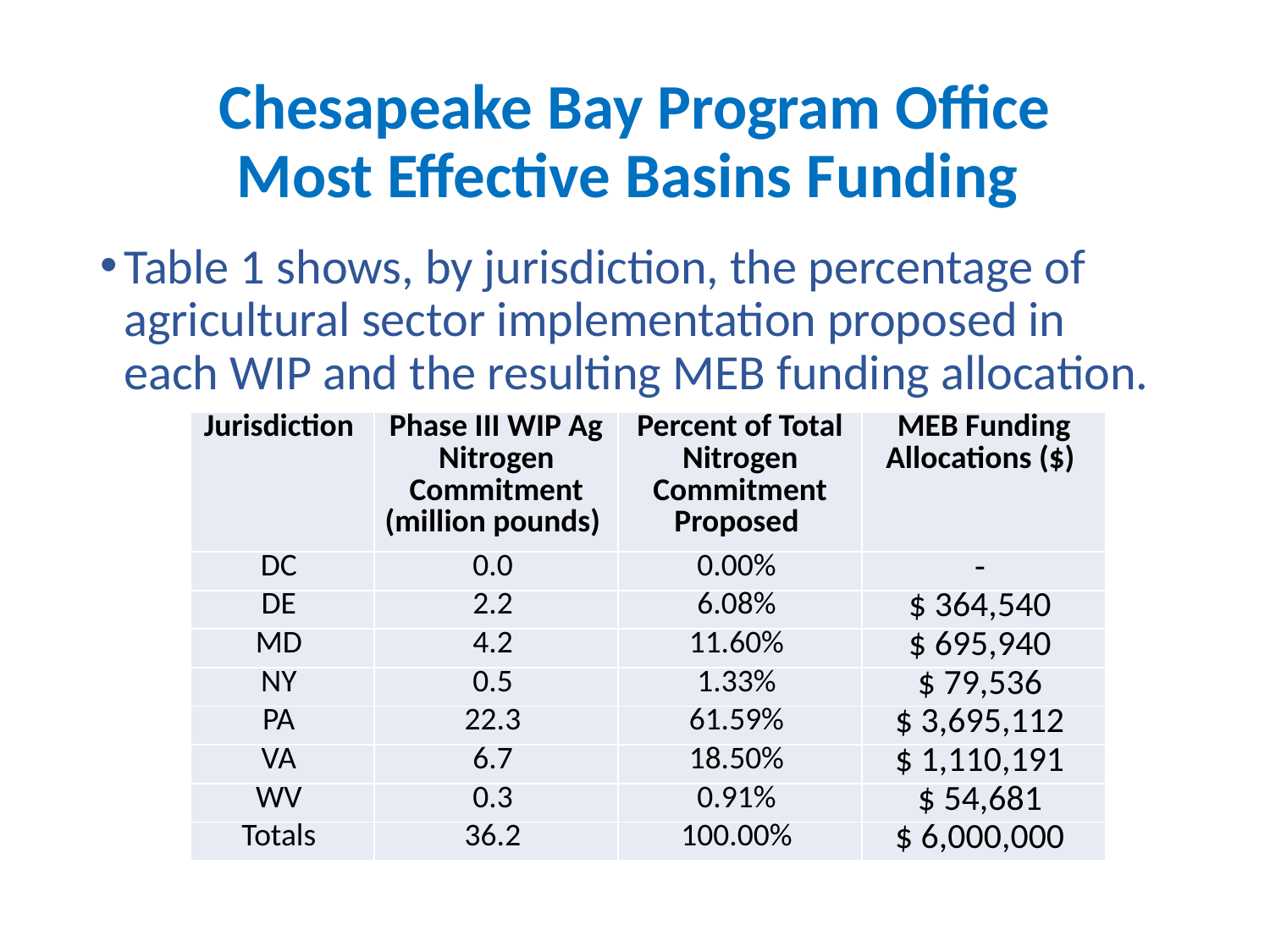

# Chesapeake Bay Program Office Most Effective Basins Funding
Table 1 shows, by jurisdiction, the percentage of agricultural sector implementation proposed in each WIP and the resulting MEB funding allocation.

| Jurisdiction | Phase III WIP Ag Nitrogen Commitment (million pounds) | Percent of Total Nitrogen Commitment Proposed | MEB Funding Allocations ($) |
| --- | --- | --- | --- |
| DC | 0.0 | 0.00% | - |
| DE | 2.2 | 6.08% | $ 364,540 |
| MD | 4.2 | 11.60% | $ 695,940 |
| NY | 0.5 | 1.33% | $ 79,536 |
| PA | 22.3 | 61.59% | $ 3,695,112 |
| VA | 6.7 | 18.50% | $ 1,110,191 |
| WV | 0.3 | 0.91% | $ 54,681 |
| Totals | 36.2 | 100.00% | $ 6,000,000 |